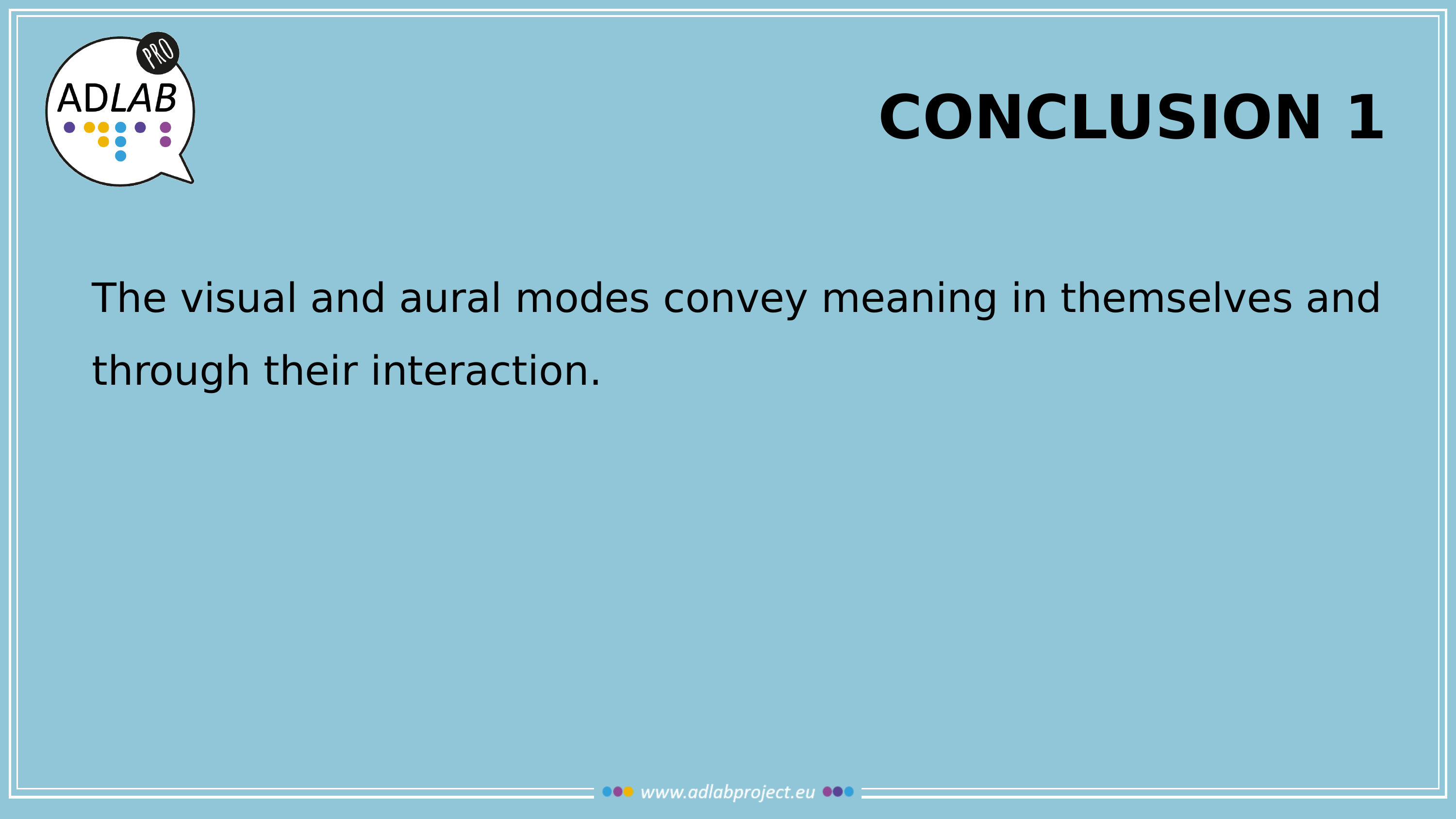

# CONCLUSION 1
The visual and aural modes convey meaning in themselves and through their interaction.